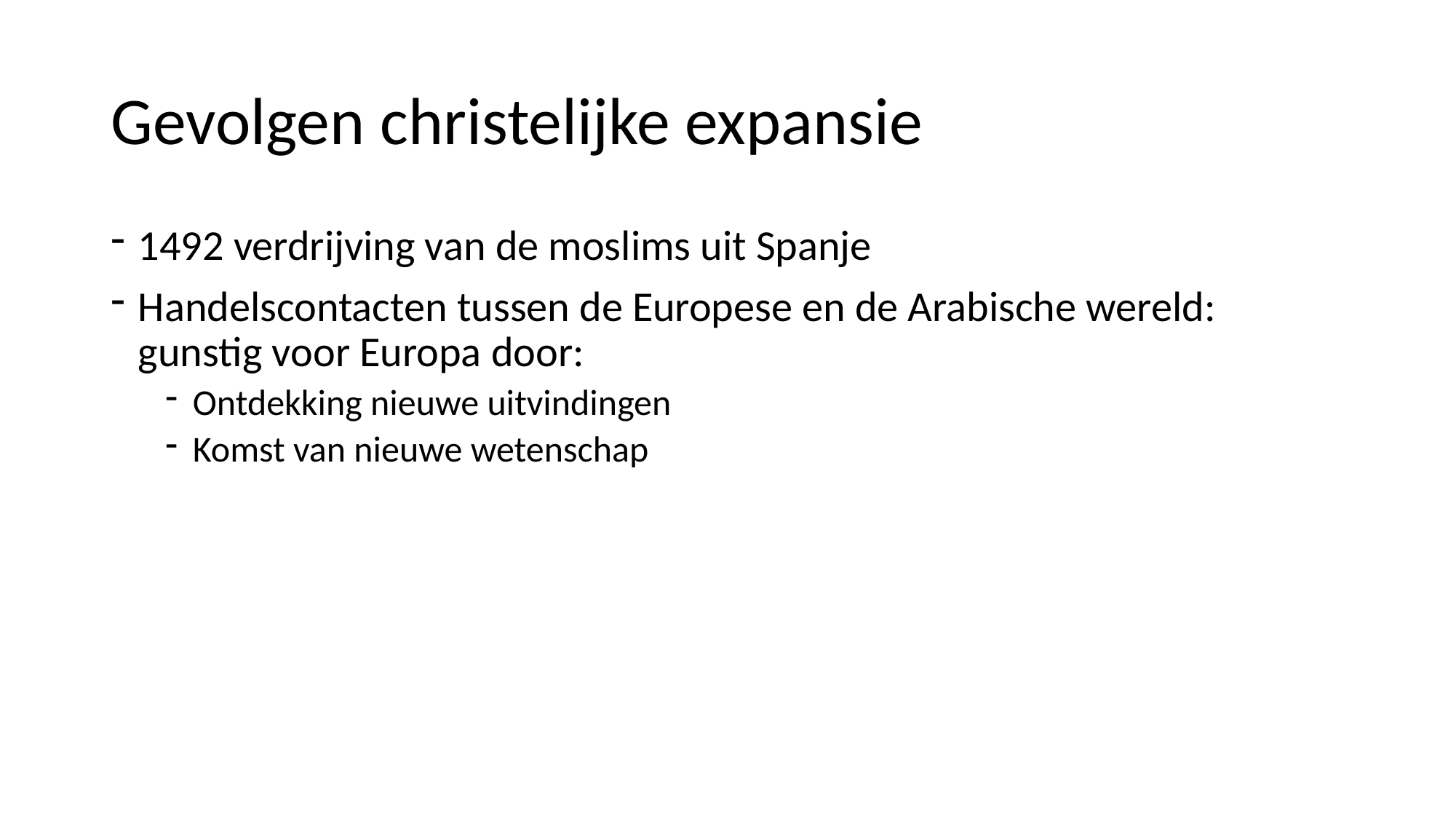

# Gevolgen christelijke expansie
1492 verdrijving van de moslims uit Spanje
Handelscontacten tussen de Europese en de Arabische wereld: gunstig voor Europa door:
Ontdekking nieuwe uitvindingen
Komst van nieuwe wetenschap